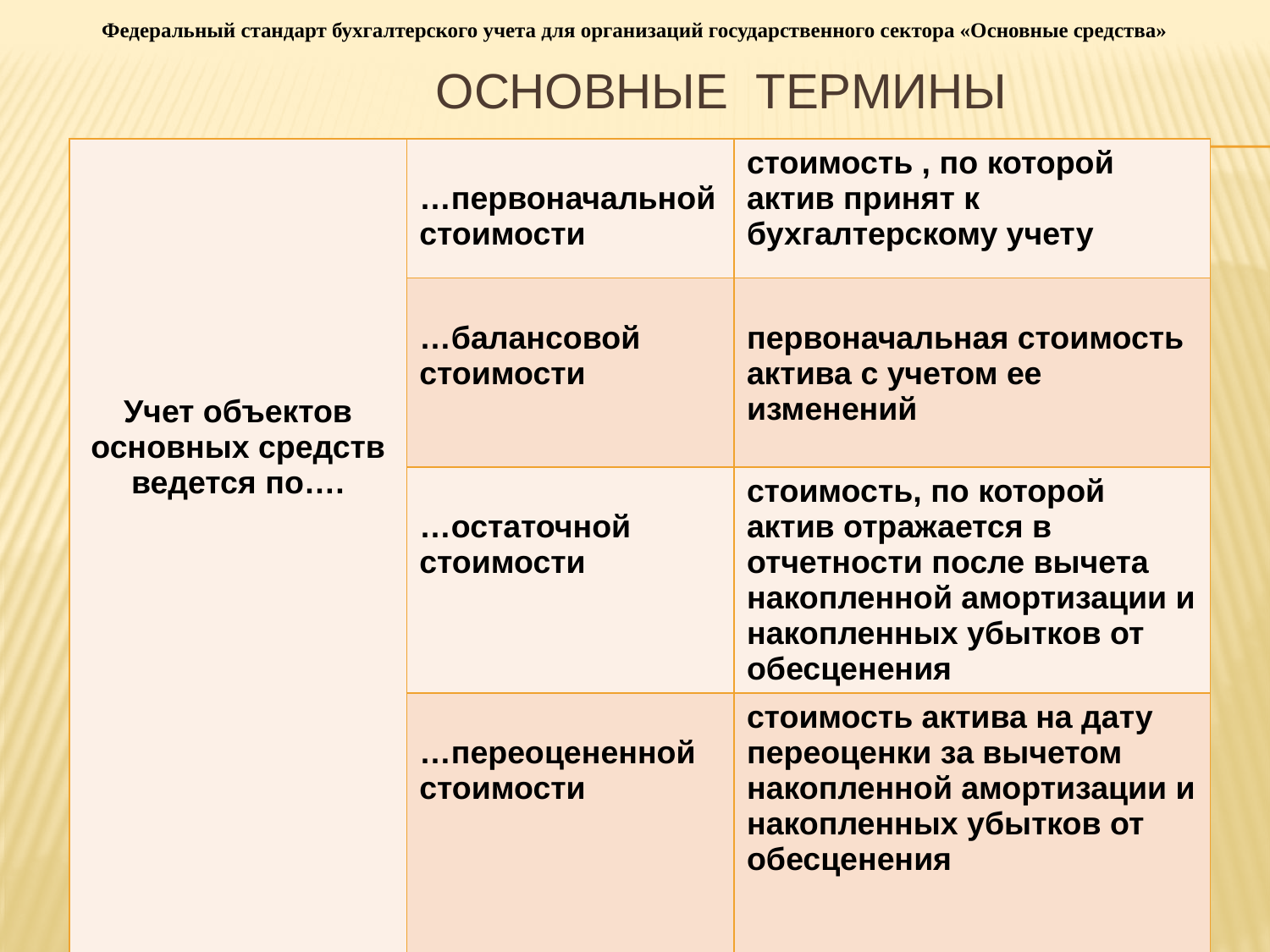

Федеральный стандарт бухгалтерского учета для организаций государственного сектора «Основные средства»
# ОСНОВНЫЕ  ТЕРМИНЫ
| Учет объектов основных средств ведется по…. | …первоначальной стоимости | стоимость , по которой актив принят к бухгалтерскому учету |
| --- | --- | --- |
|  | …балансовой стоимости | первоначальная стоимость актива с учетом ее изменений |
|  | …остаточной стоимости | стоимость, по которой актив отражается в отчетности после вычета накопленной амортизации и накопленных убытков от обесценения |
|  | …переоцененной стоимости | стоимость актива на дату переоценки за вычетом накопленной амортизации и накопленных убытков от обесценения |